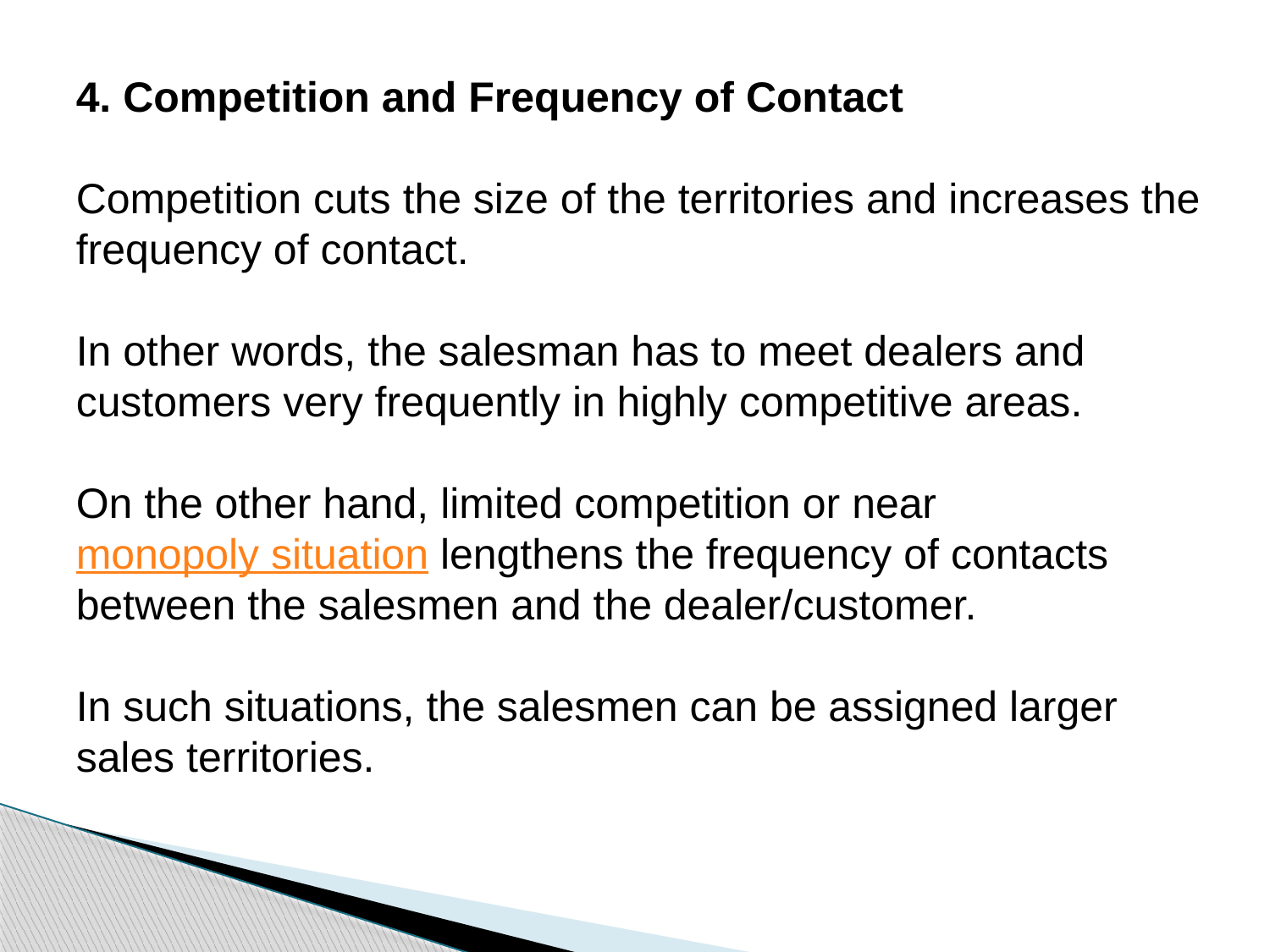

4. Competition and Frequency of Contact

Competition cuts the size of the territories and increases the frequency of contact.

In other words, the salesman has to meet dealers and customers very frequently in highly competitive areas.

On the other hand, limited competition or near monopoly situation lengthens the frequency of contacts between the salesmen and the dealer/customer.

In such situations, the salesmen can be assigned larger sales territories.